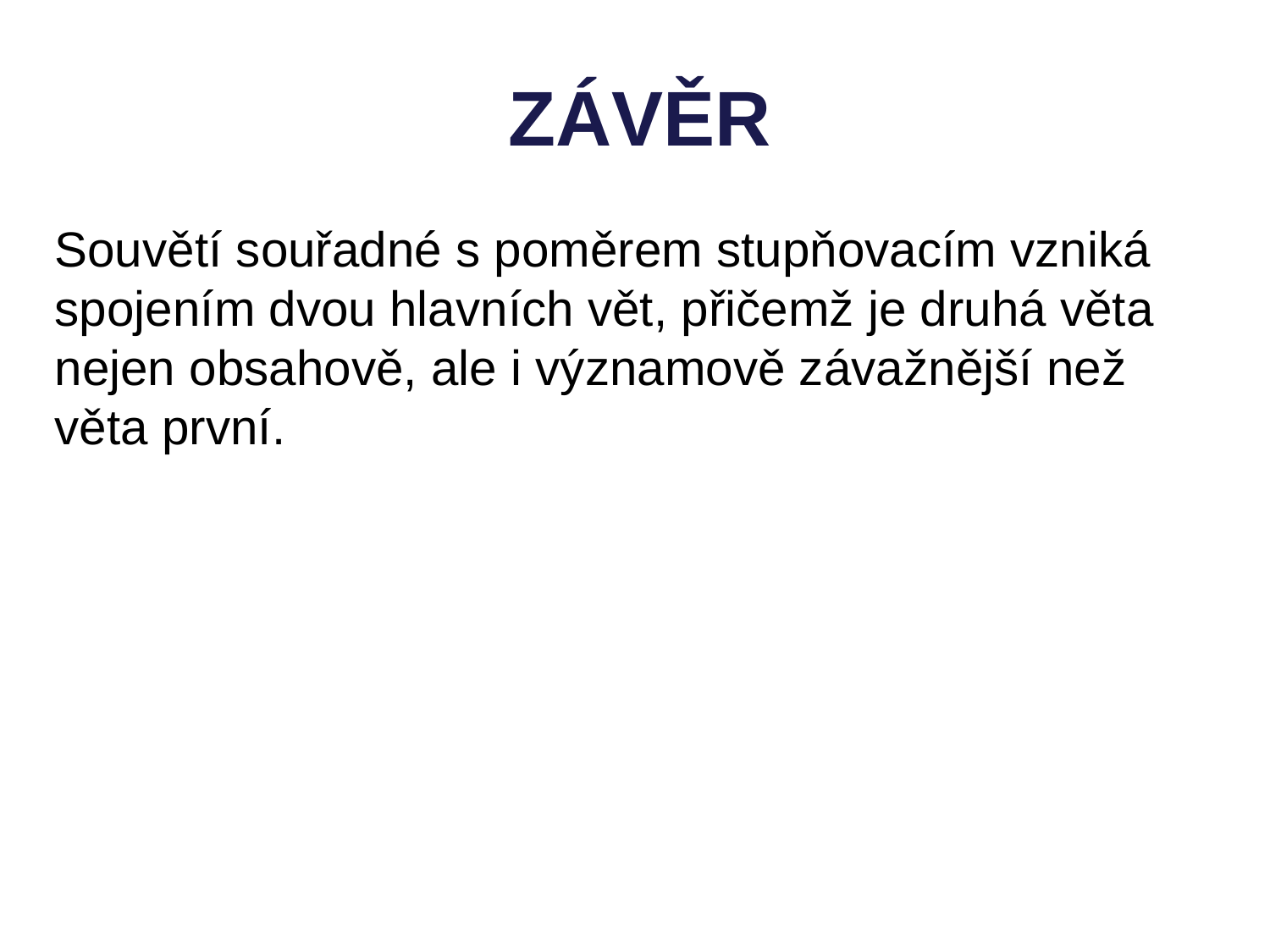

ZÁVĚR
Souvětí souřadné s poměrem stupňovacím vzniká spojením dvou hlavních vět, přičemž je druhá věta nejen obsahově, ale i významově závažnější než věta první.